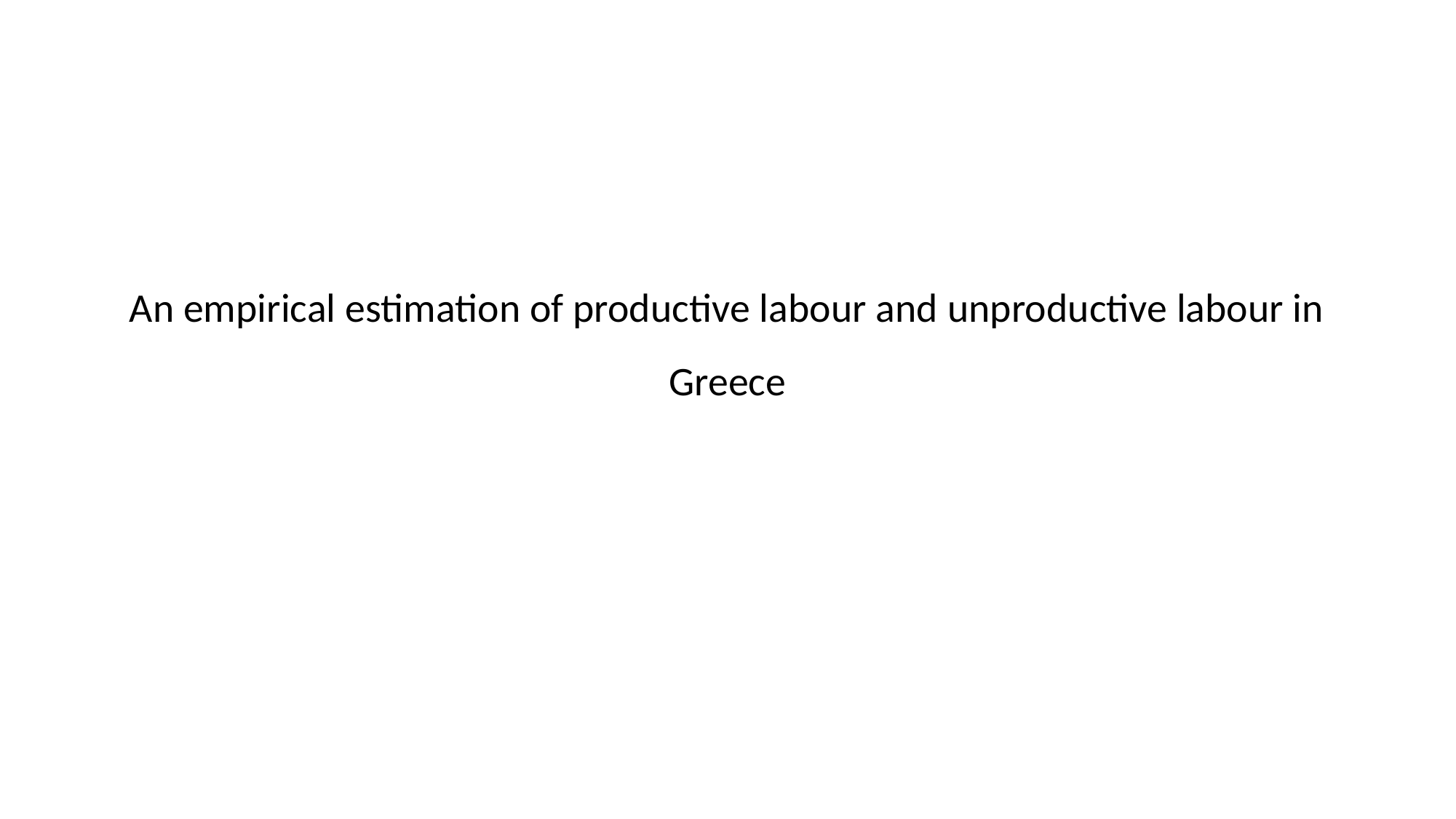

# An empirical estimation of productive labour and unproductive labour in Greece